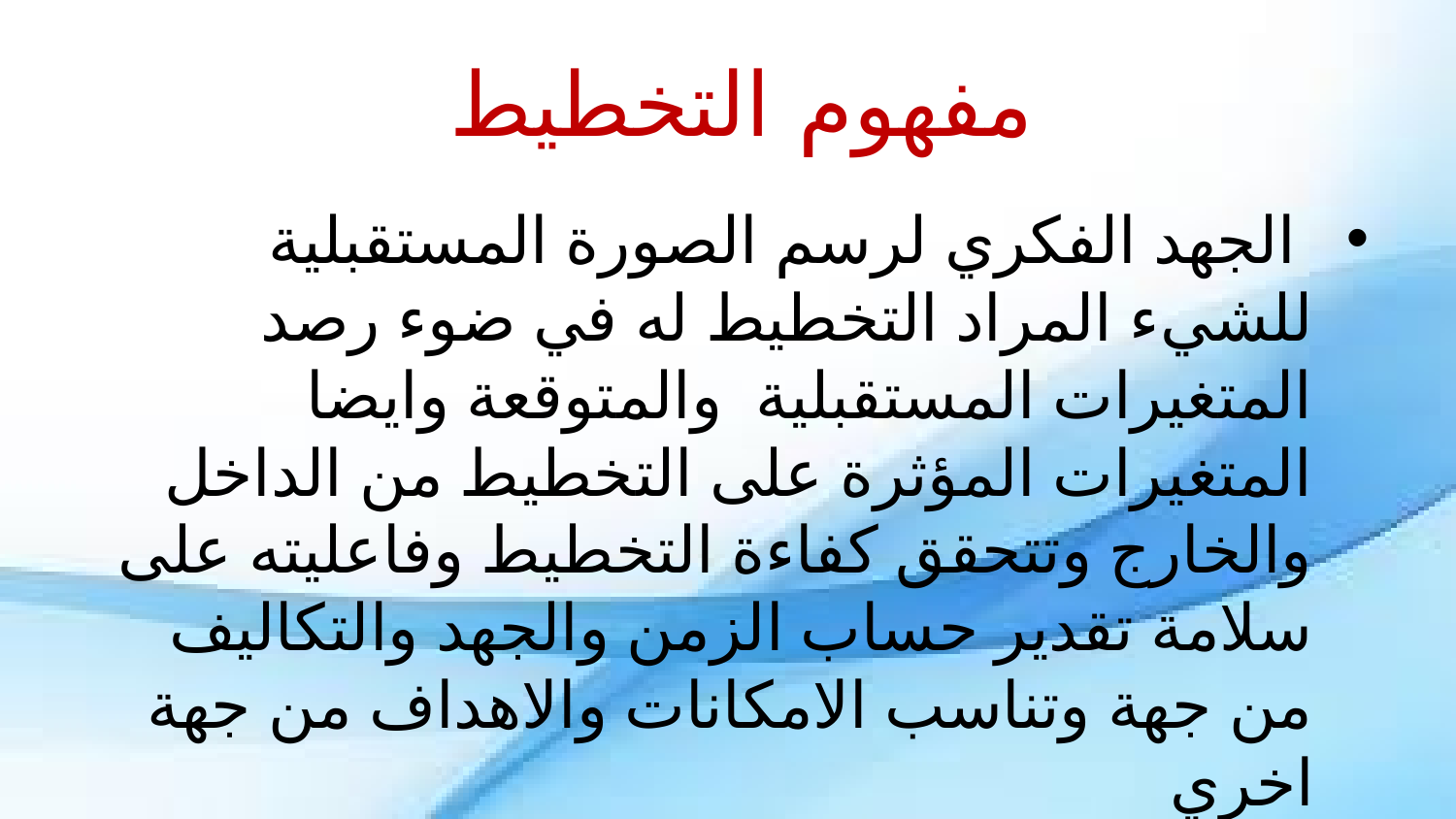

# مفهوم التخطيط
 الجهد الفكري لرسم الصورة المستقبلية  للشيء المراد التخطيط له في ضوء رصد المتغيرات المستقبلية  والمتوقعة وايضا المتغيرات المؤثرة على التخطيط من الداخل والخارج وتتحقق كفاءة التخطيط وفاعليته على سلامة تقدير حساب الزمن والجهد والتكاليف من جهة وتناسب الامكانات والاهداف من جهة اخري